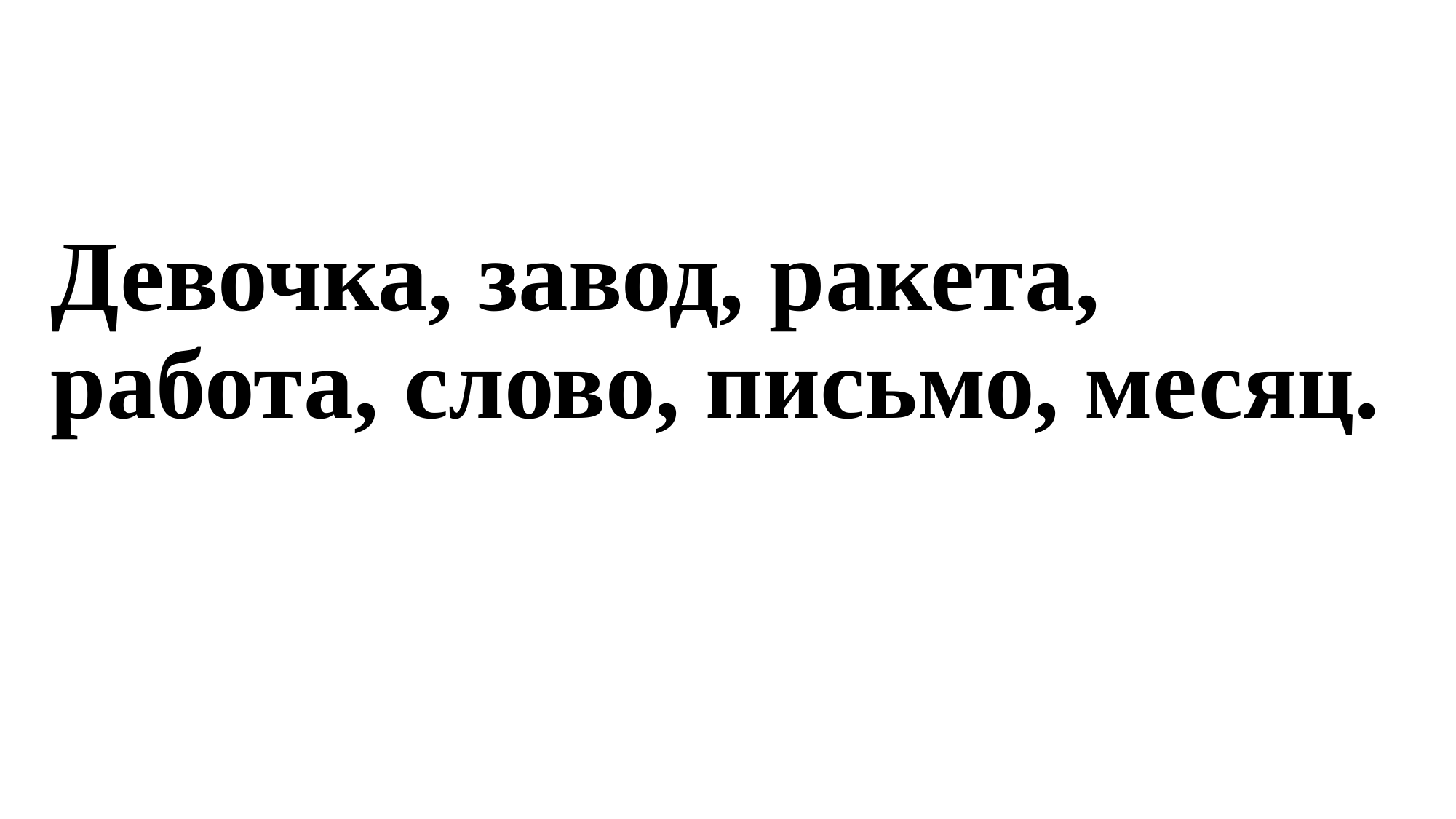

#
Девочка, завод, ракета, работа, слово, письмо, месяц.